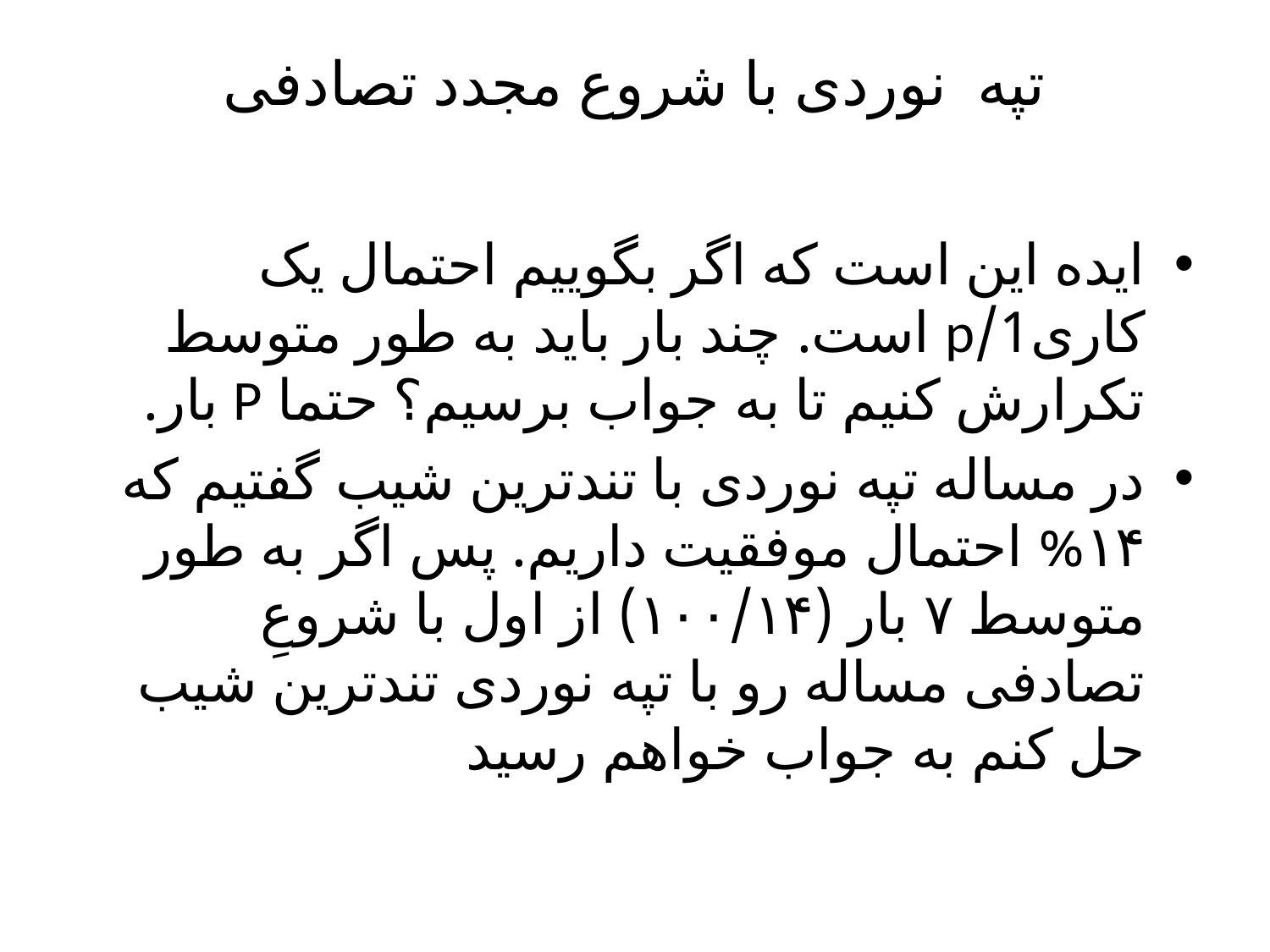

# تپه  نوردی با شروع مجدد تصادفی
ایده این است که اگر بگوییم احتمال یک کاری1/p است. چند بار باید به طور متوسط تکرارش کنیم تا به جواب برسیم؟ حتما P بار.
در مساله تپه نوردی با تند‌ترین شیب گفتیم که ۱۴% احتمال موفقیت داریم. پس اگر به طور متوسط ۷ بار (۱۰۰/۱۴) از اول با شروعِ تصادفی مساله رو با تپه نوردی تند‌ترین شیب حل کنم به جواب خواهم رسید